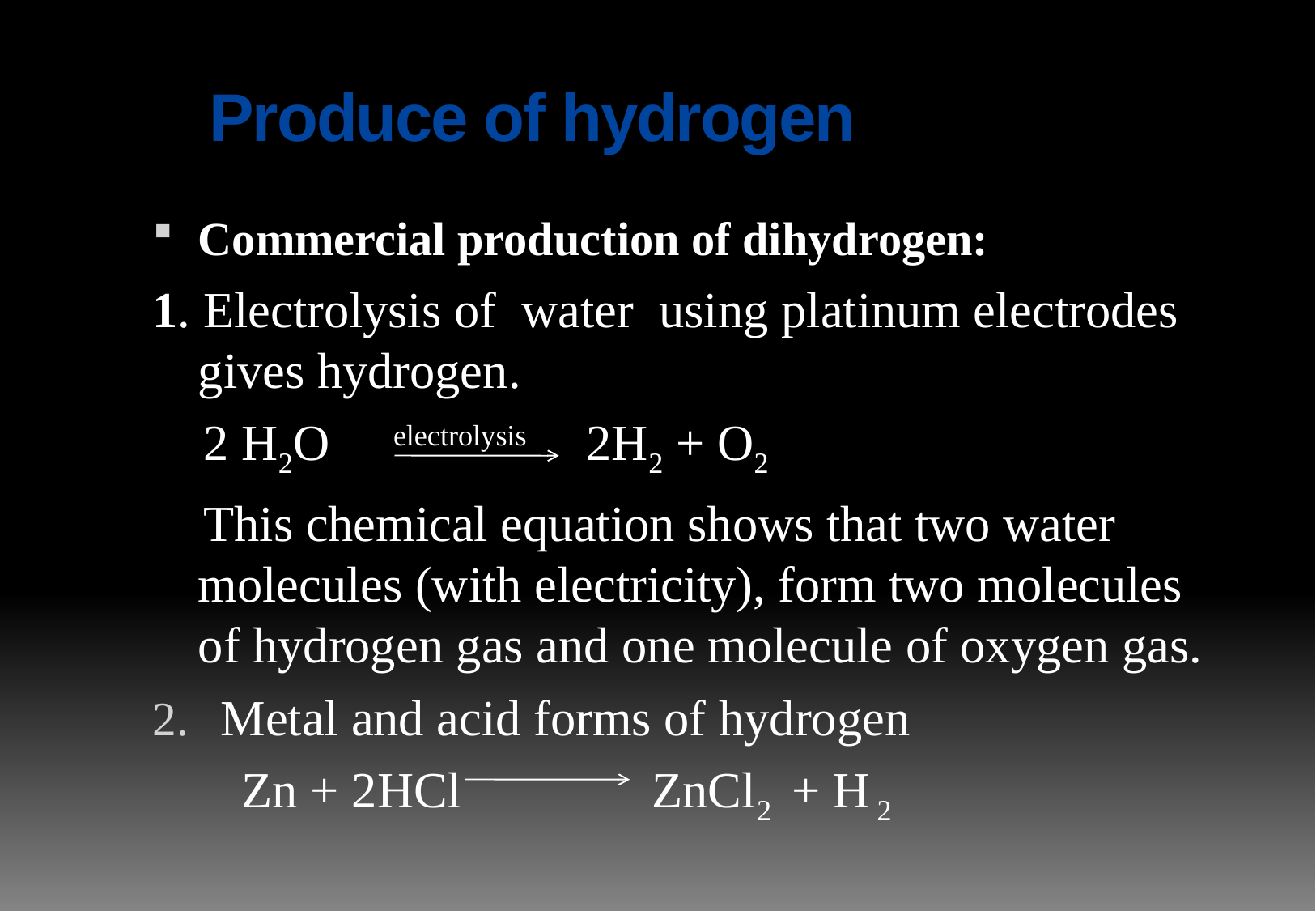

Produce of hydrogen
Commercial production of dihydrogen:
1. Electrolysis of  water  using platinum electrodes gives hydrogen.
    2 H2O     electrolysis      2H2 + O2
    This chemical equation shows that two water molecules (with electricity), form two molecules of hydrogen gas and one molecule of oxygen gas.
Metal and acid forms of hydrogen
       Zn + 2HCl               ZnCl2  + H 2